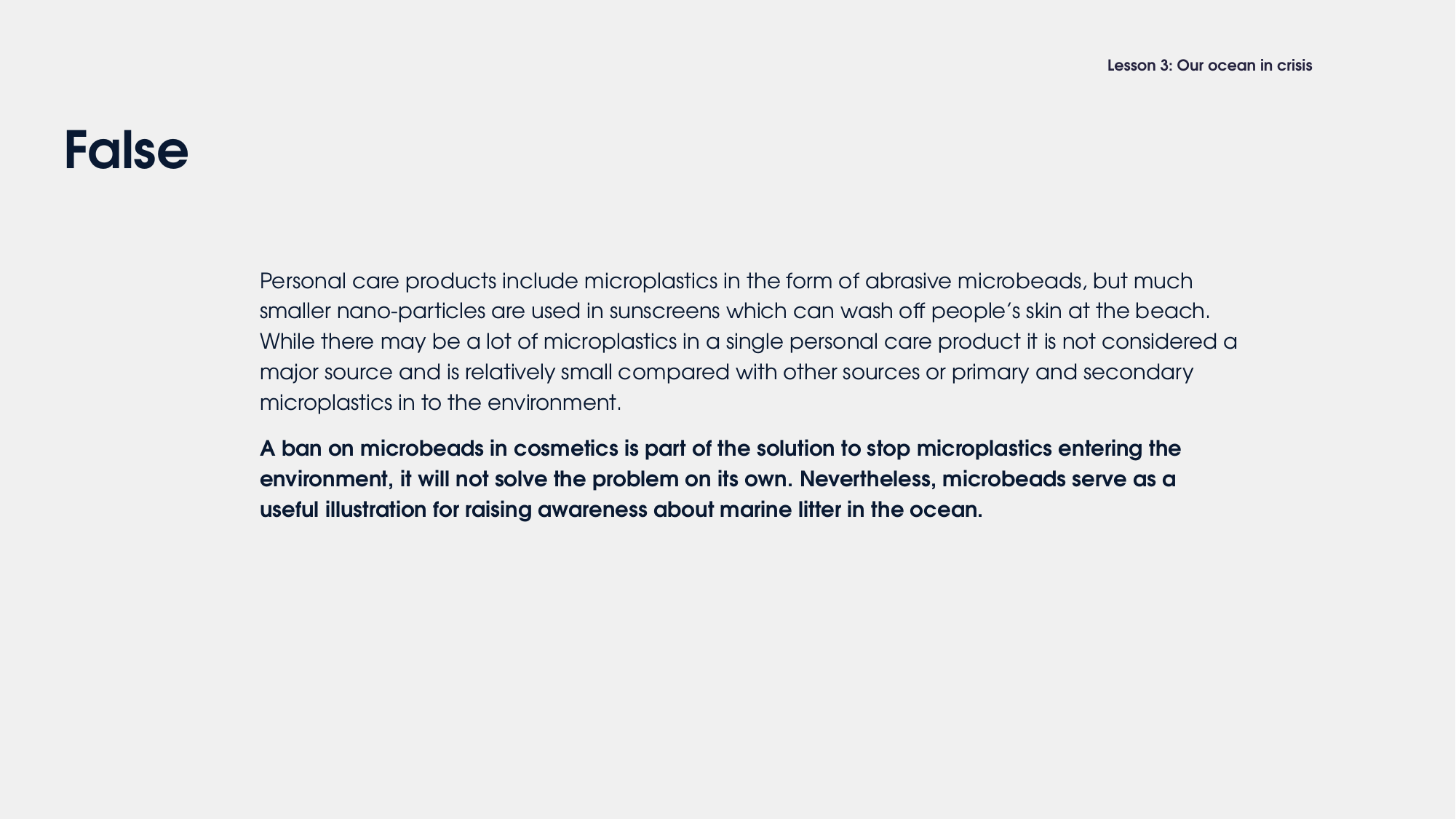

# Lesson 3: Our ocean in crisis
False
Personal care products include microplastics in the form of abrasive microbeads, but much smaller nano-particles are used in sunscreens which can wash off people’s skin at the beach. While there may be a lot of microplastics in a single personal care product it is not considered a major source and is relatively small compared with other sources or primary and secondary microplastics in to the environment.
A ban on microbeads in cosmetics is part of the solution to stop microplastics entering the environment, it will not solve the problem on its own. Nevertheless, microbeads serve as a useful illustration for raising awareness about marine litter in the ocean.